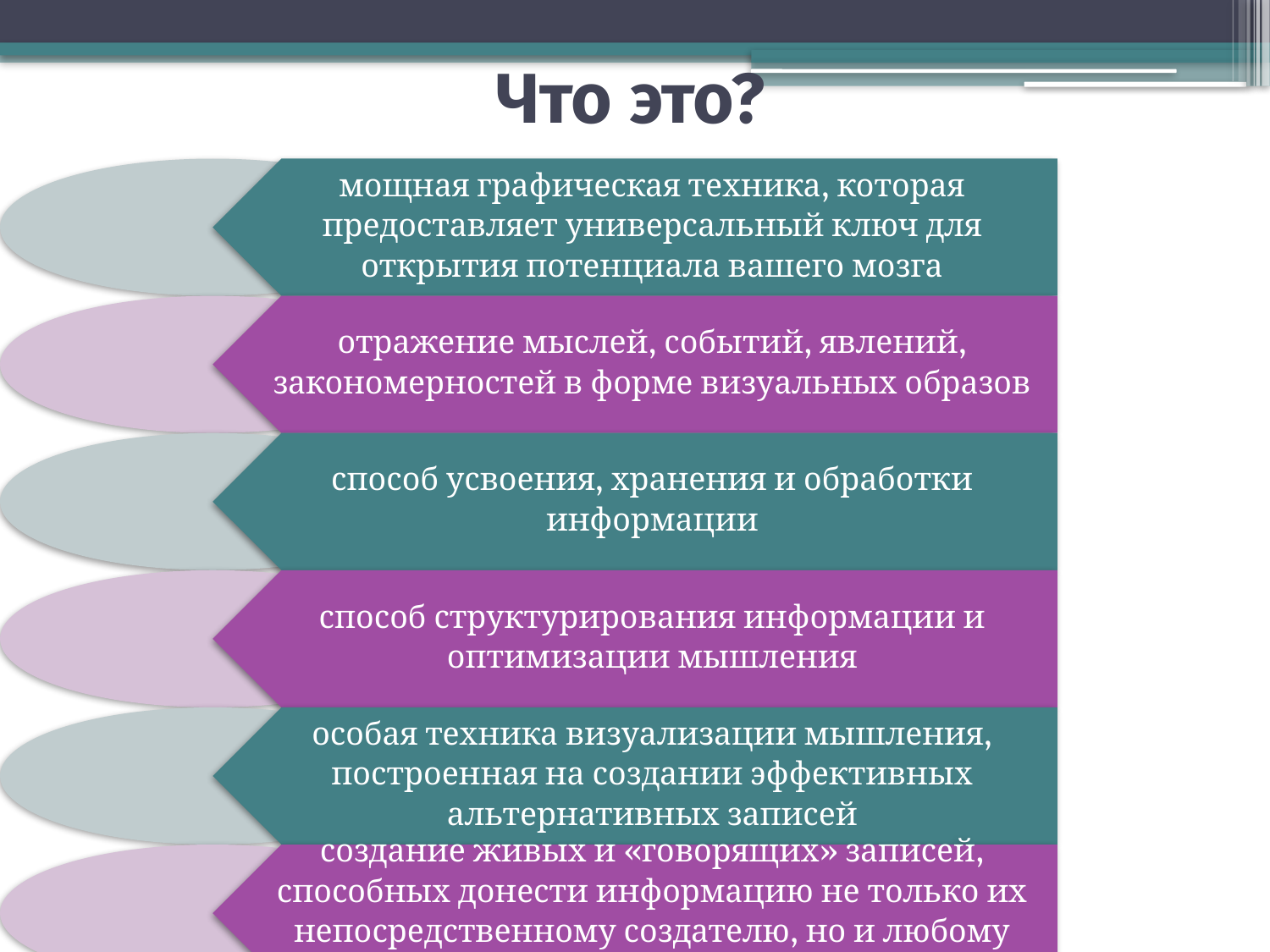

# Что это?
мощная графическая техника, которая предоставляет универсальный ключ для открытия потенциала вашего мозга
отражение мыслей, событий, явлений, закономерностей в форме визуальных образов
способ усвоения, хранения и обработки информации
способ структурирования информации и оптимизации мышления
особая техника визуализации мышления, построенная на создании эффективных альтернативных записей